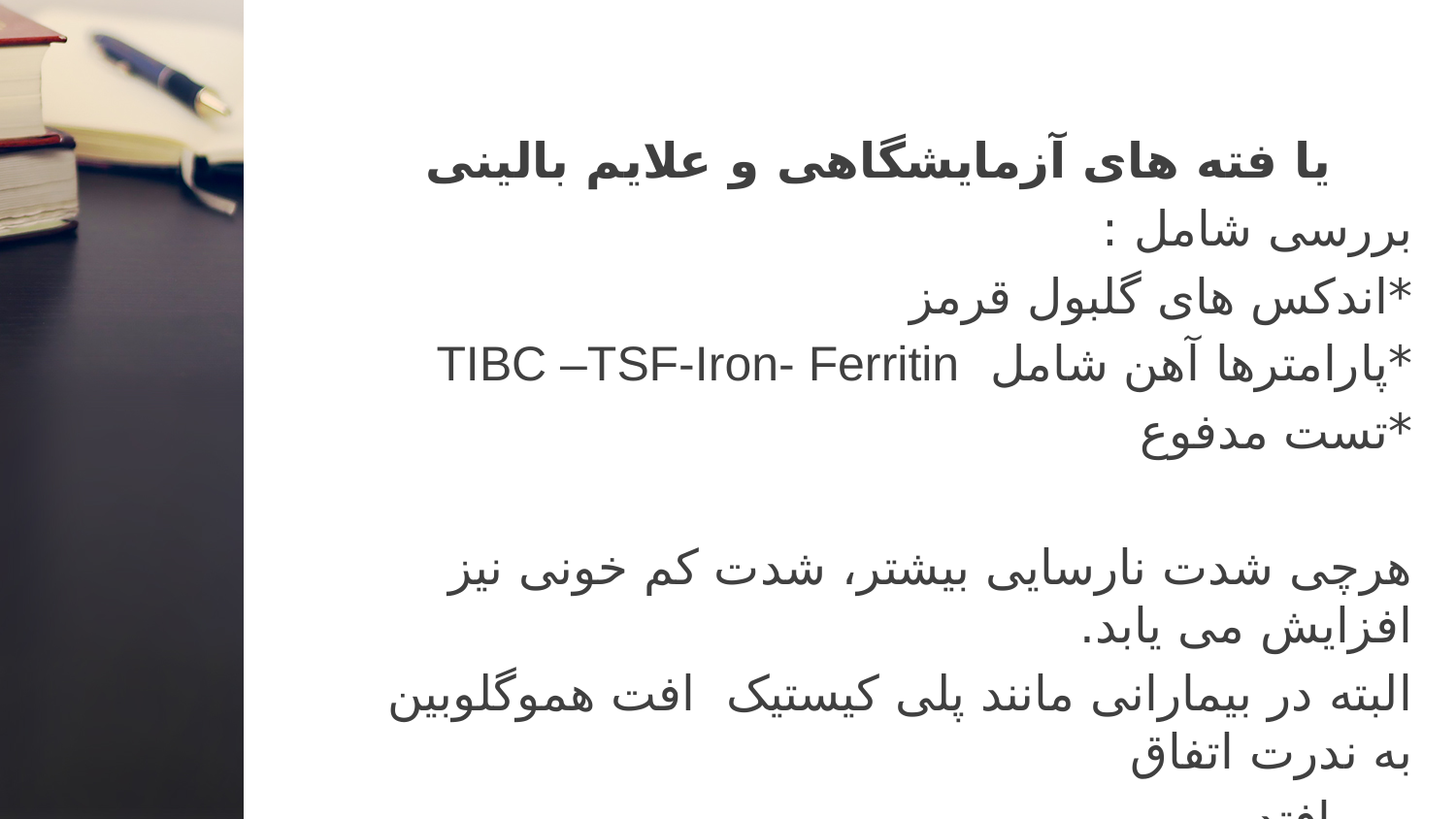

یا فته های آزمایشگاهی و علایم بالینی
بررسی شامل :
*اندکس های گلبول قرمز
*پارامترها آهن شامل  TIBC –TSF-Iron- Ferritin
*تست مدفوع

هرچی شدت نارسایی بیشتر، شدت کم خونی نیز افزایش می یابد.
البته در بیمارانی مانند پلی کیستیک  افت هموگلوبین به ندرت اتفاق
می افتد.